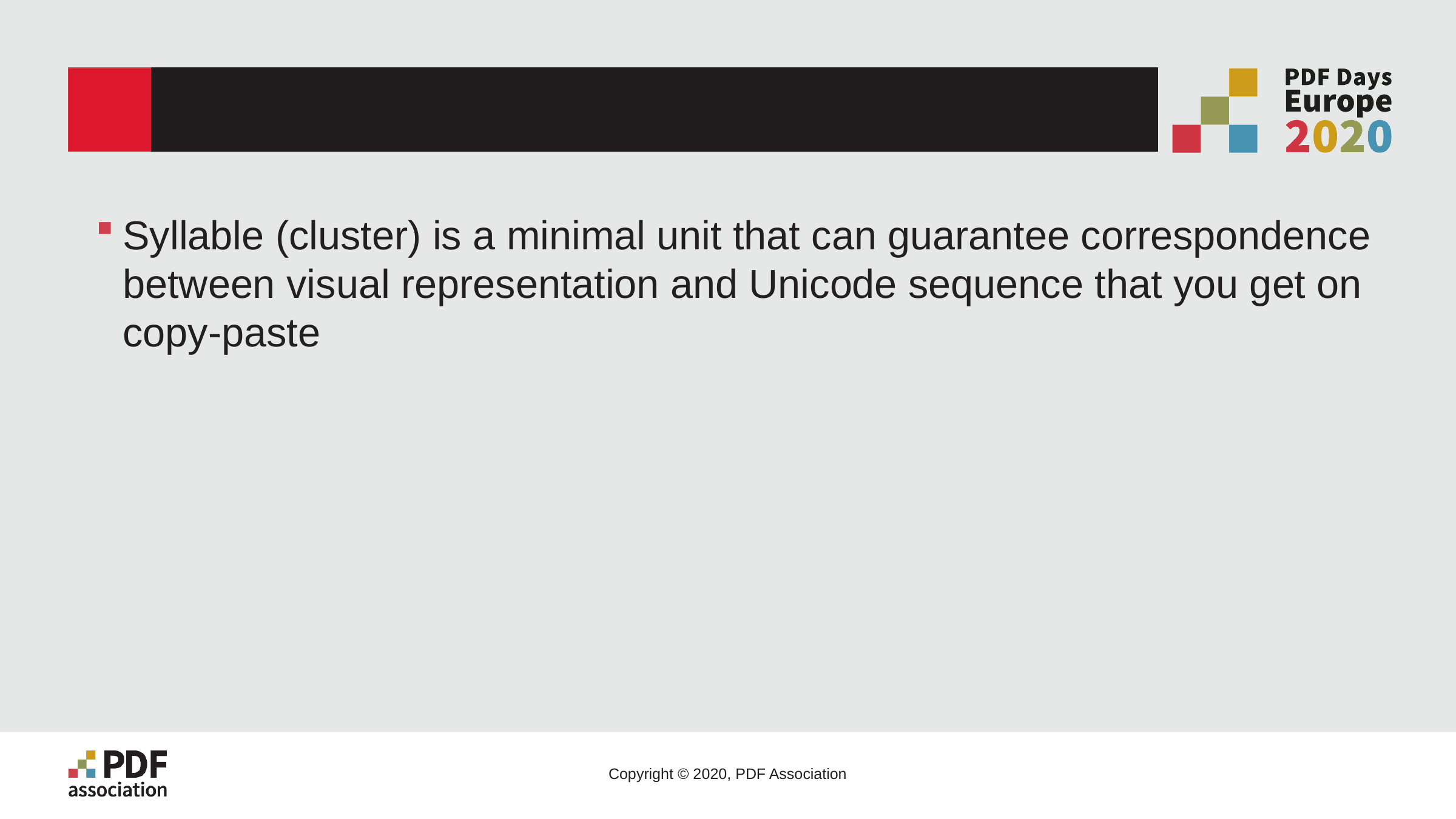

# PDF Implementation
Syllable (cluster) is a minimal unit that can guarantee correspondence between visual representation and Unicode sequence that you get on copy-paste
12
Copyright © 2020, PDF Association